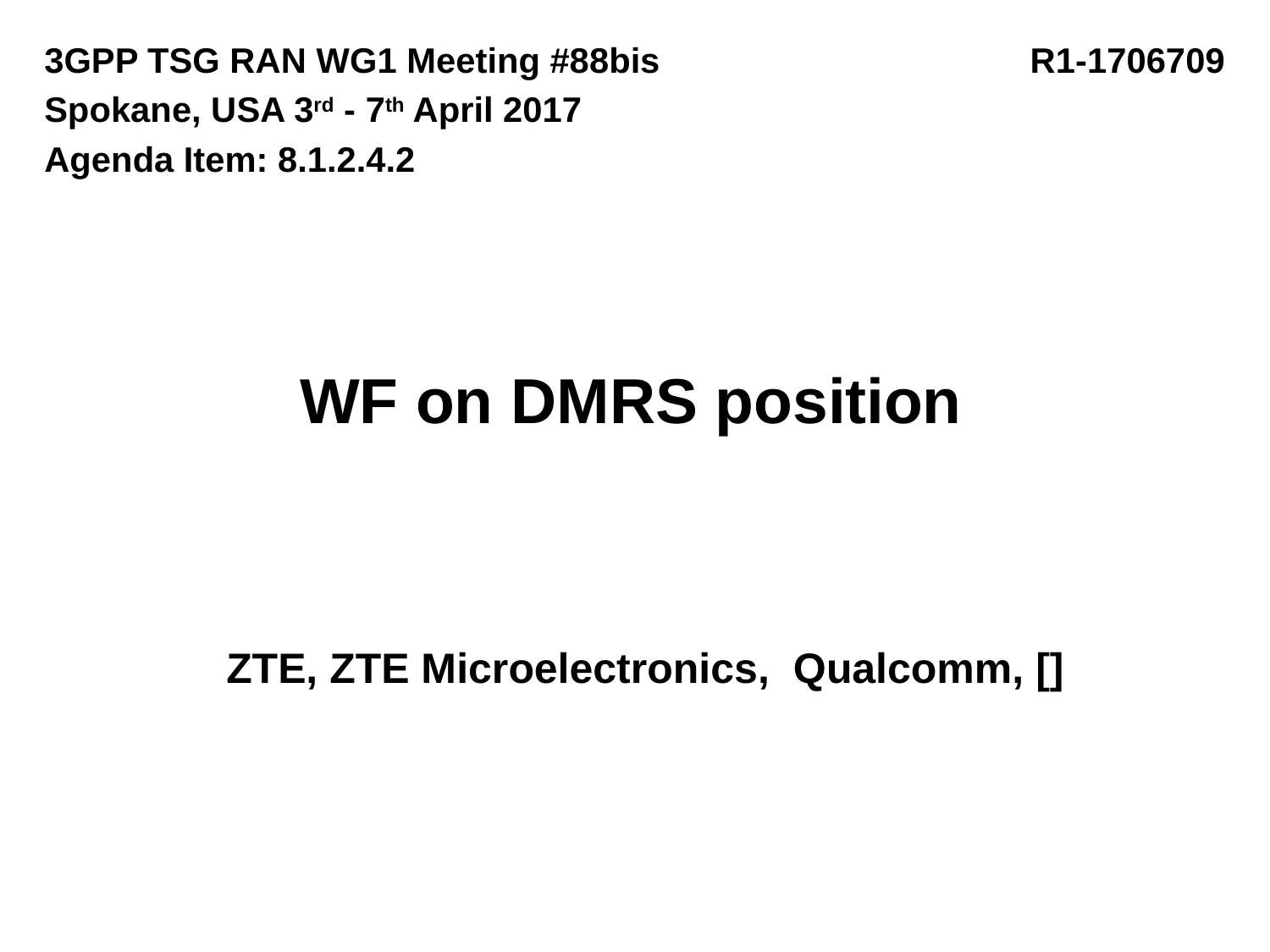

3GPP TSG RAN WG1 Meeting #88bis                                      R1-1706709
Spokane, USA 3rd - 7th April 2017
Agenda Item: 8.1.2.4.2

# WF on DMRS position
ZTE, ZTE Microelectronics,  Qualcomm, []